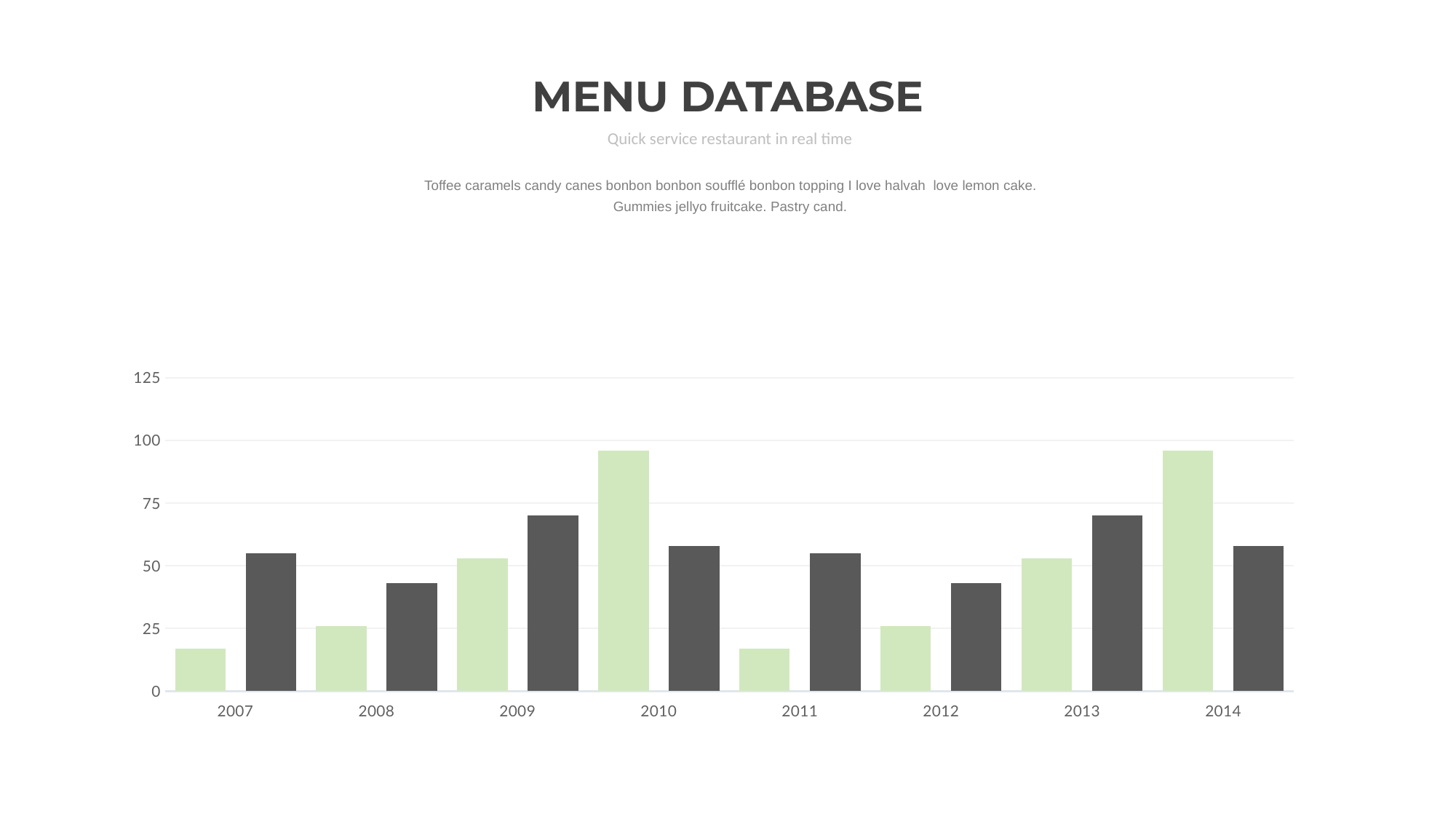

MENU DATABASE
Quick service restaurant in real time
Toffee caramels candy canes bonbon bonbon soufflé bonbon topping I love halvah  love lemon cake. Gummies jellyo fruitcake. Pastry cand.

### Chart:

| Category | Our Stuff | Their Copy-cat stuff |
|---|---|---|
| 2007 | 17.0 | 55.0 |
| 2008 | 26.0 | 43.0 |
| 2009 | 53.0 | 70.0 |
| 2010 | 96.0 | 58.0 |
| 2011 | 17.0 | 55.0 |
| 2012 | 26.0 | 43.0 |
| 2013 | 53.0 | 70.0 |
| 2014 | 96.0 | 58.0 |